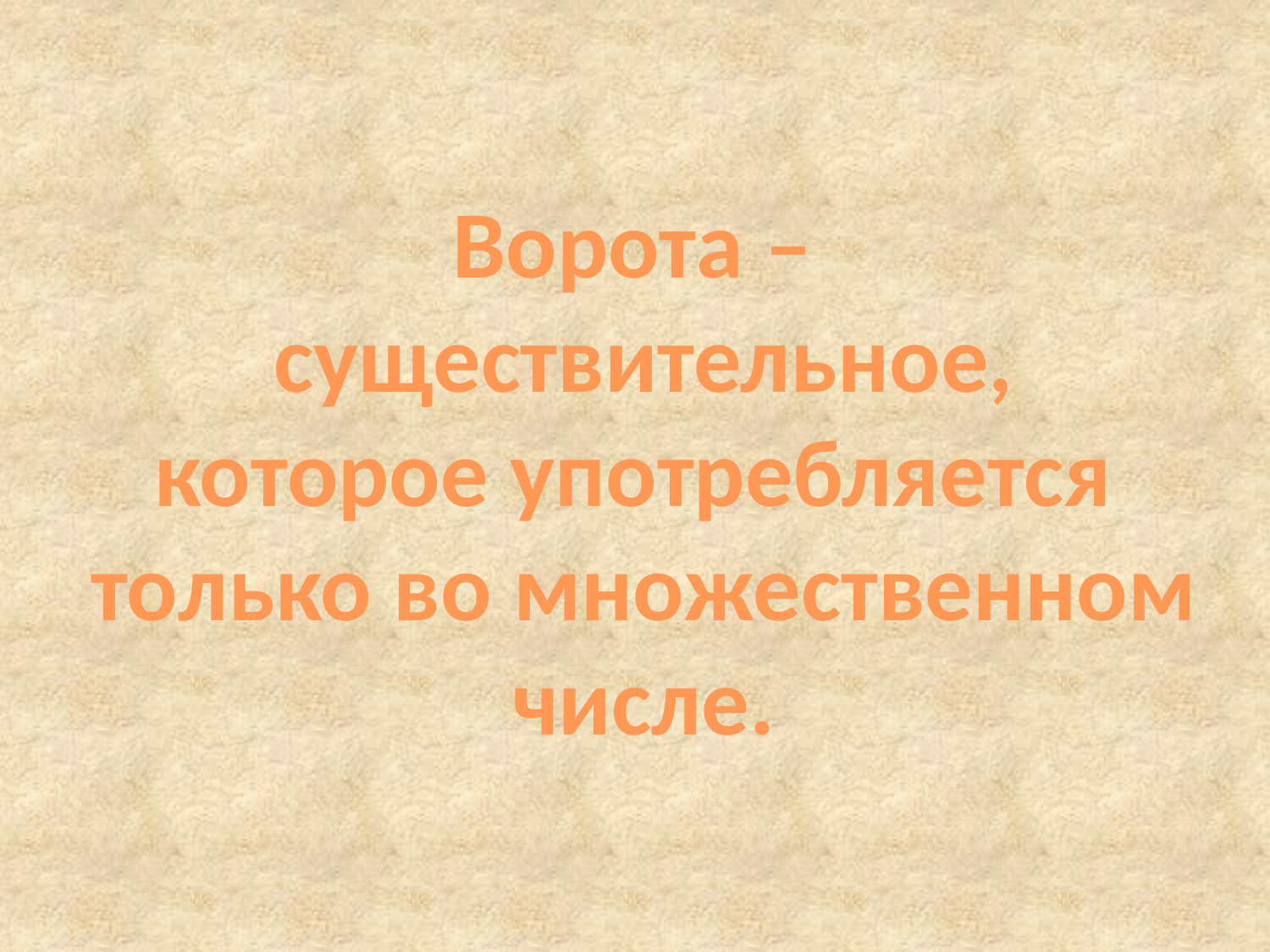

#
Ворота –
существительное,
которое употребляется
только во множественном
числе.